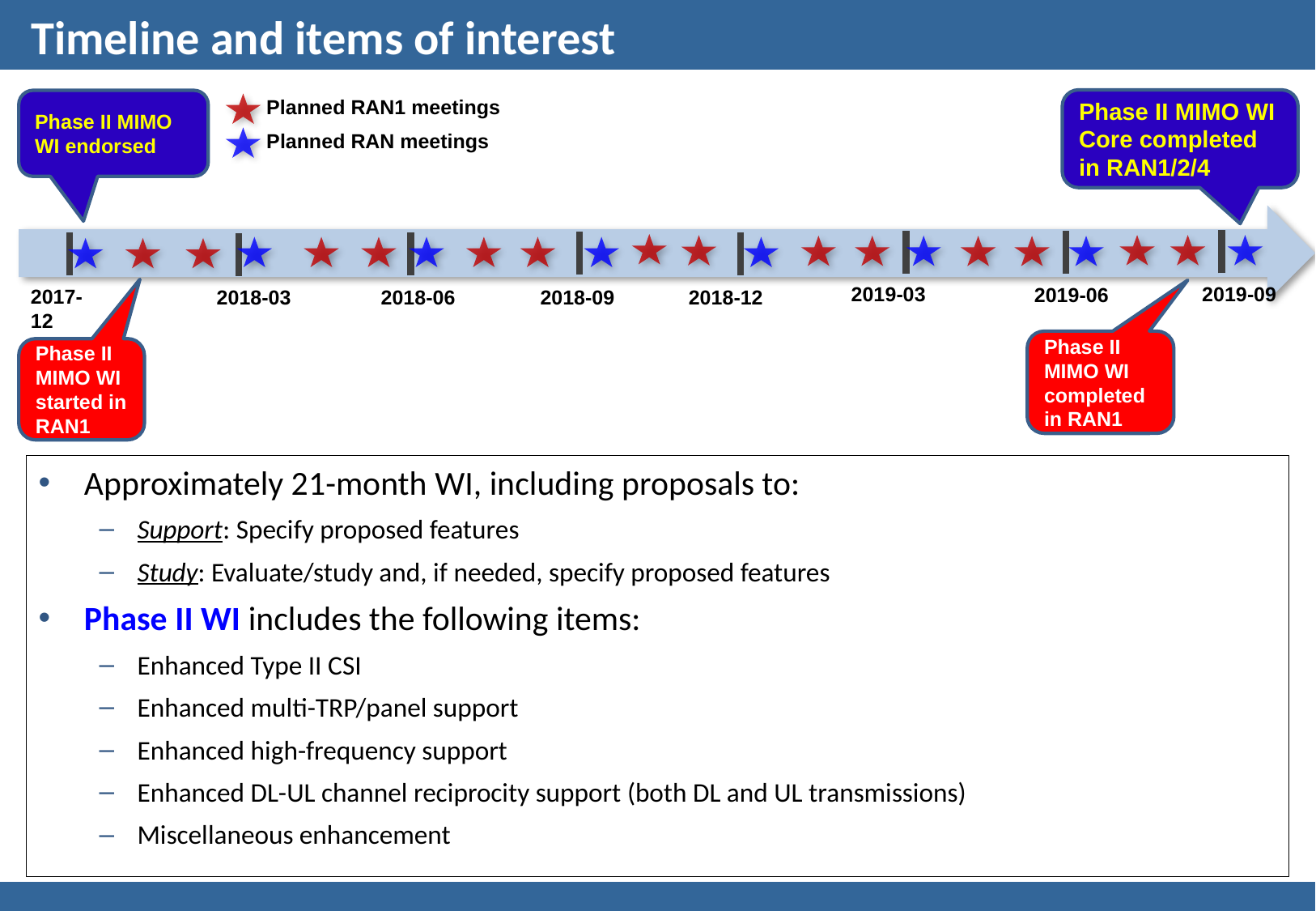

# Timeline and items of interest
Planned RAN1 meetings
Phase II MIMO WI Core completed in RAN1/2/4
Phase II MIMO WI endorsed

Planned RAN meetings

2019-09
2019-03
2019-06
2017-12
2018-03
2018-06
2018-09
2018-12
Phase II MIMO WI completed in RAN1
Phase II MIMO WI started in RAN1
Approximately 21-month WI, including proposals to:
Support: Specify proposed features
Study: Evaluate/study and, if needed, specify proposed features
Phase II WI includes the following items:
Enhanced Type II CSI
Enhanced multi-TRP/panel support
Enhanced high-frequency support
Enhanced DL-UL channel reciprocity support (both DL and UL transmissions)
Miscellaneous enhancement